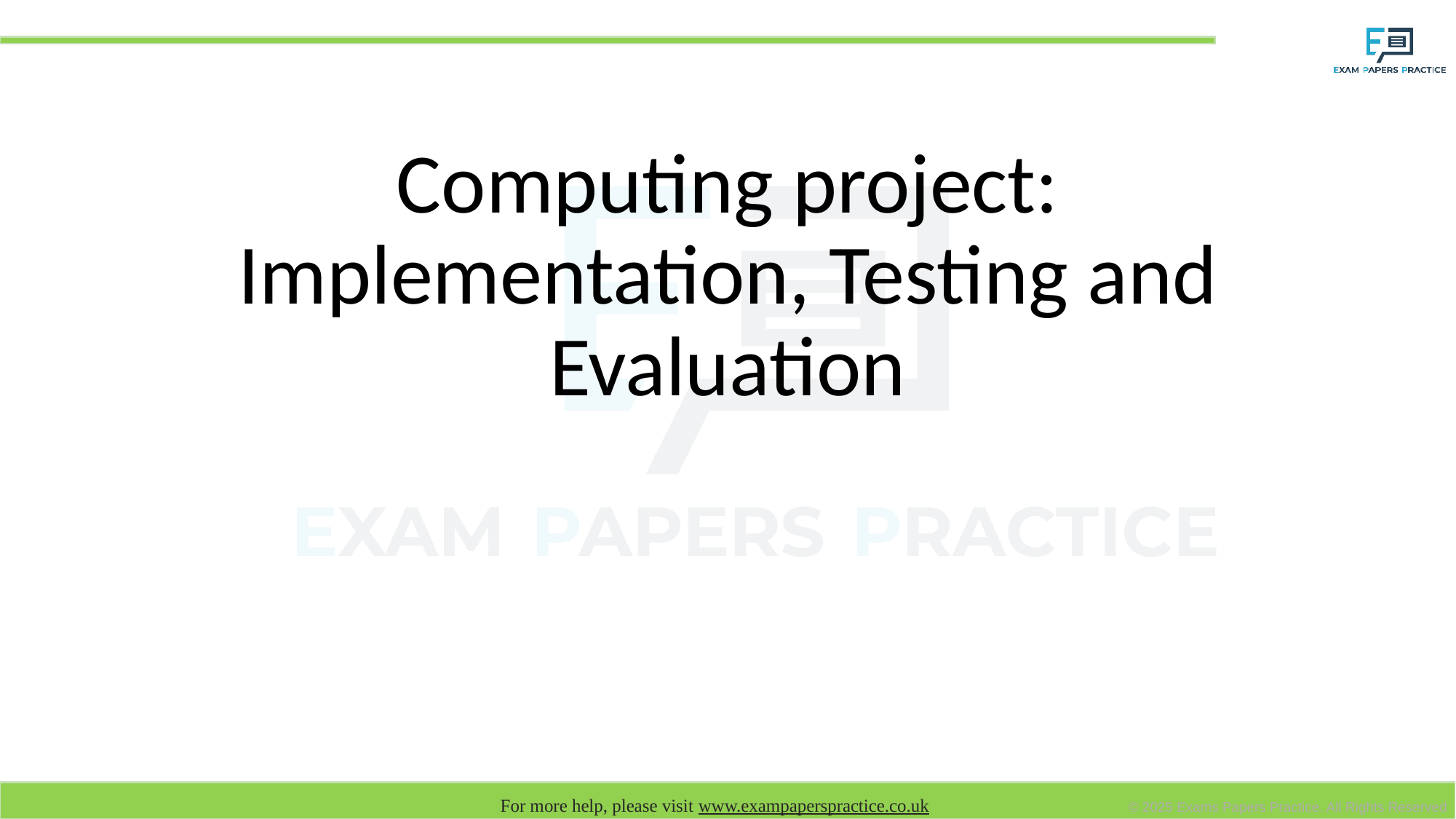

# Computing project: Implementation, Testing and Evaluation